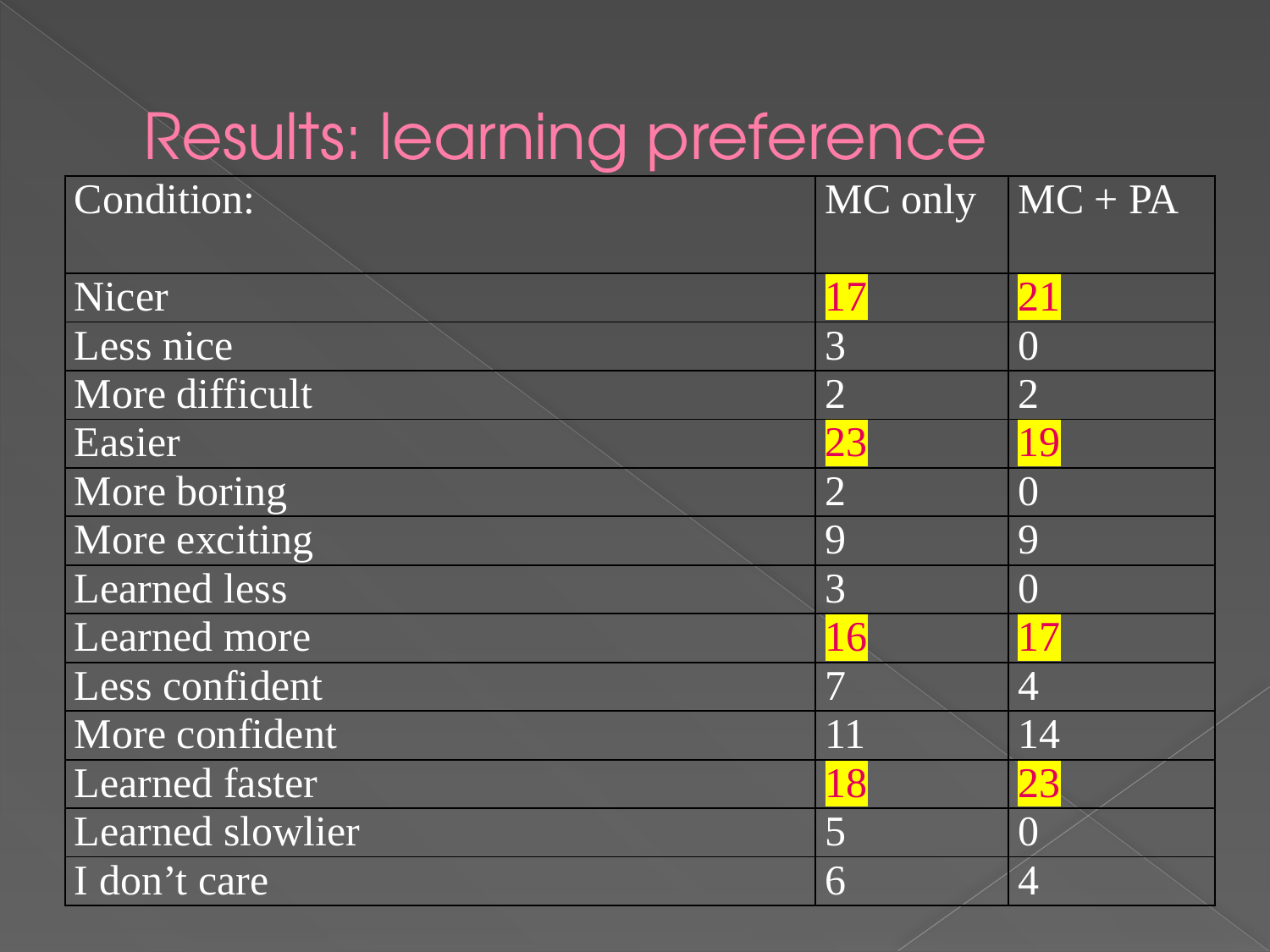

# Results: learning preference
| Condition: | MC only | MC + PA |
| --- | --- | --- |
| Nicer | 17 | 21 |
| Less nice | 3 | 0 |
| More difficult | 2 | 2 |
| Easier | 23 | 19 |
| More boring | 2 | 0 |
| More exciting | 9 | 9 |
| Learned less | 3 | 0 |
| Learned more | 16 | 17 |
| Less confident | 7 | 4 |
| More confident | 11 | 14 |
| Learned faster | 18 | 23 |
| Learned slowlier | 5 | 0 |
| I don’t care | 6 | 4 |